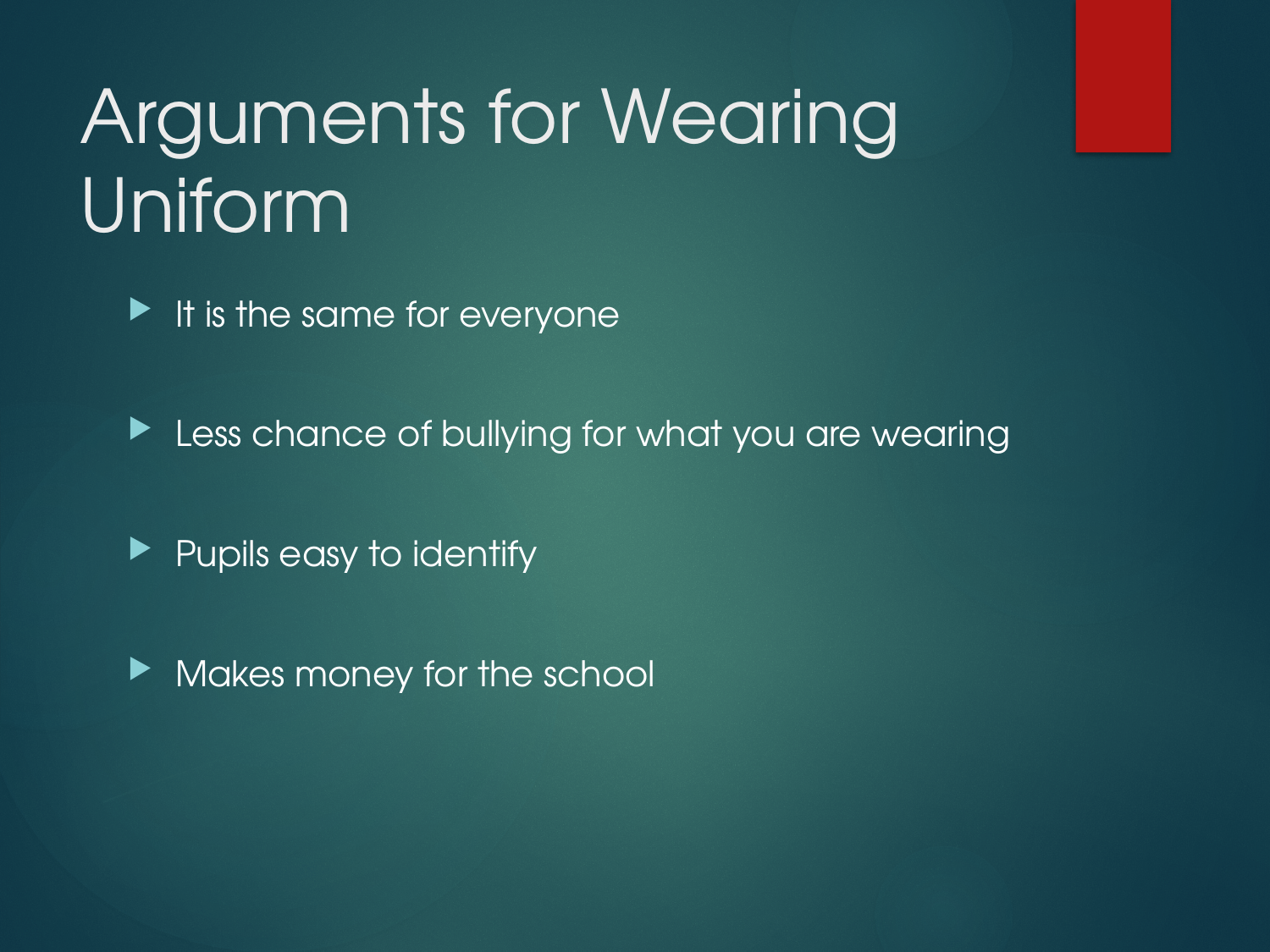

# Arguments for Wearing Uniform
It is the same for everyone

Less chance of bullying for what you are wearing

Pupils easy to identify

Makes money for the school